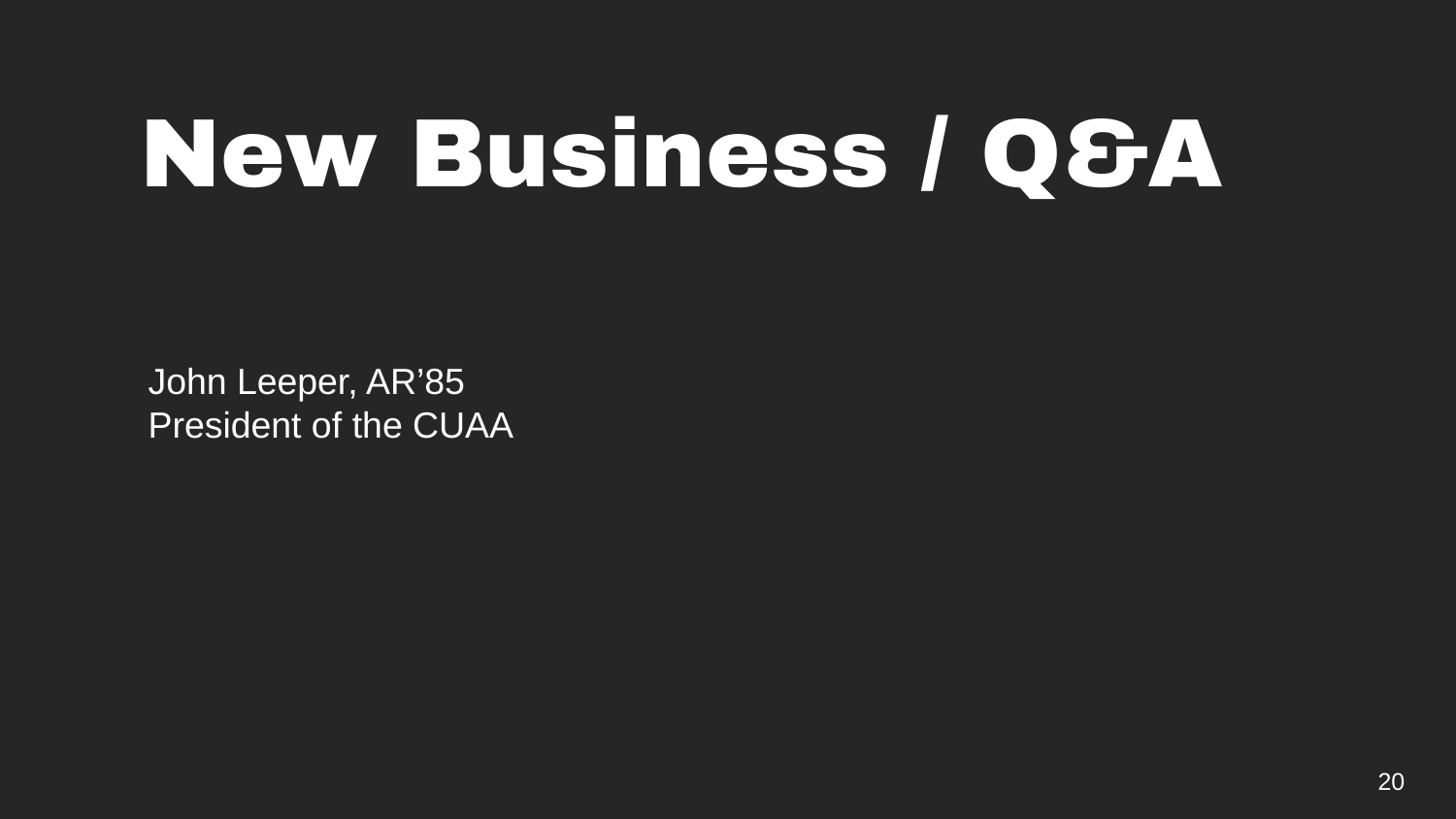

New Business / Q&A
John Leeper, AR’85
President of the CUAA
20